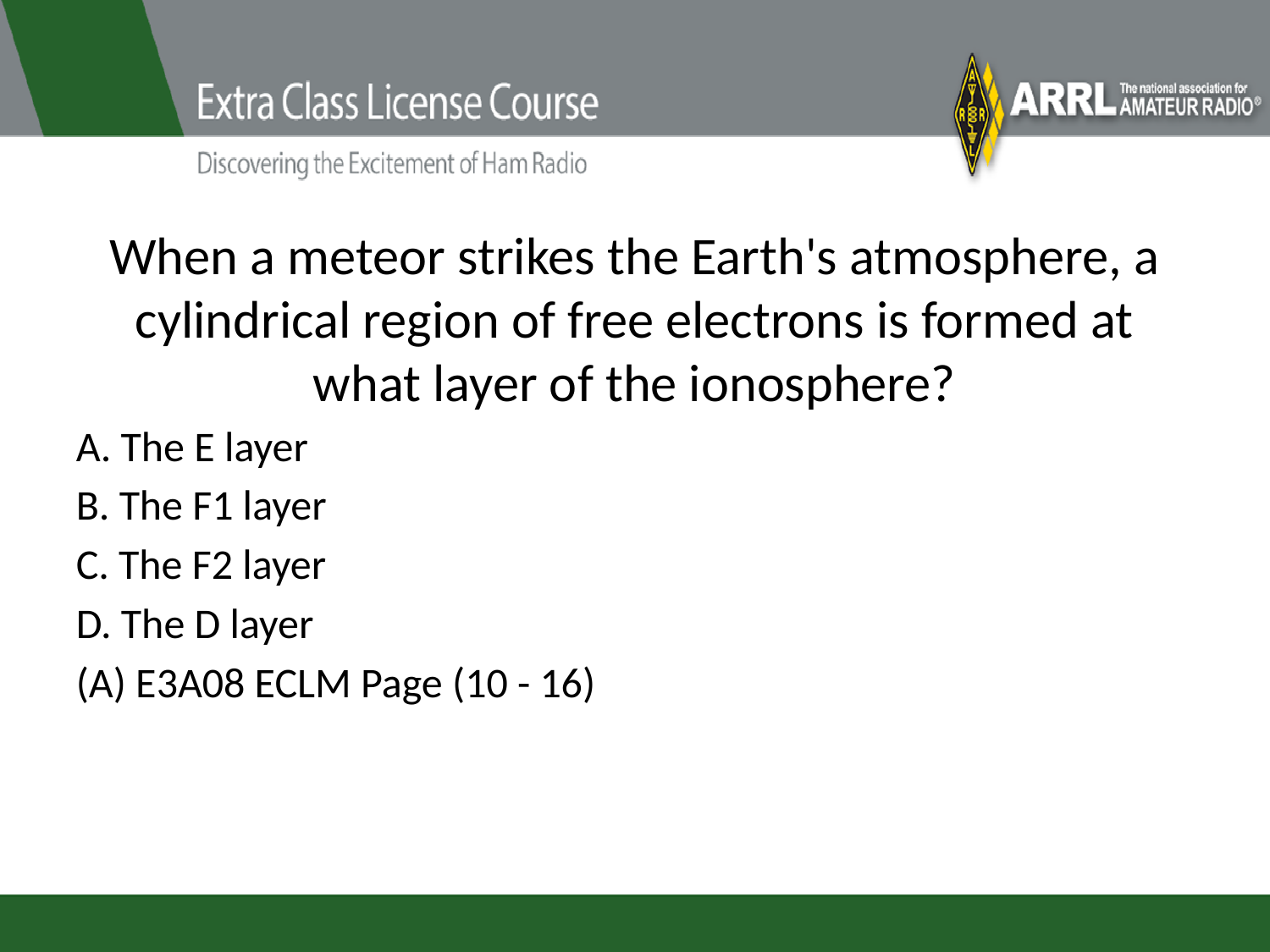

# When a meteor strikes the Earth's atmosphere, a cylindrical region of free electrons is formed at what layer of the ionosphere?
A. The E layer
B. The F1 layer
C. The F2 layer
D. The D layer
(A) E3A08 ECLM Page (10 - 16)